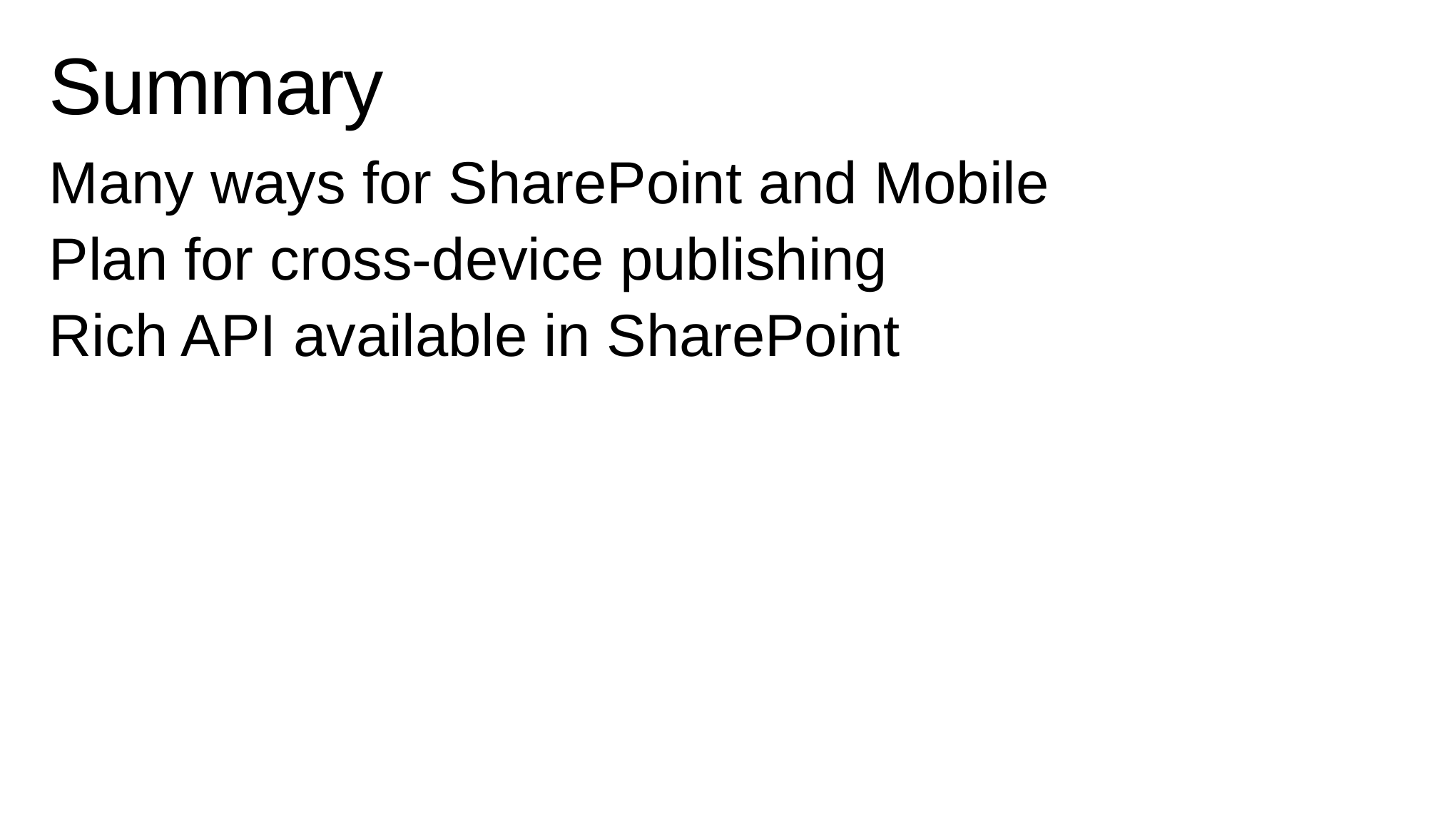

# Summary
Many ways for SharePoint and Mobile
Plan for cross-device publishing
Rich API available in SharePoint